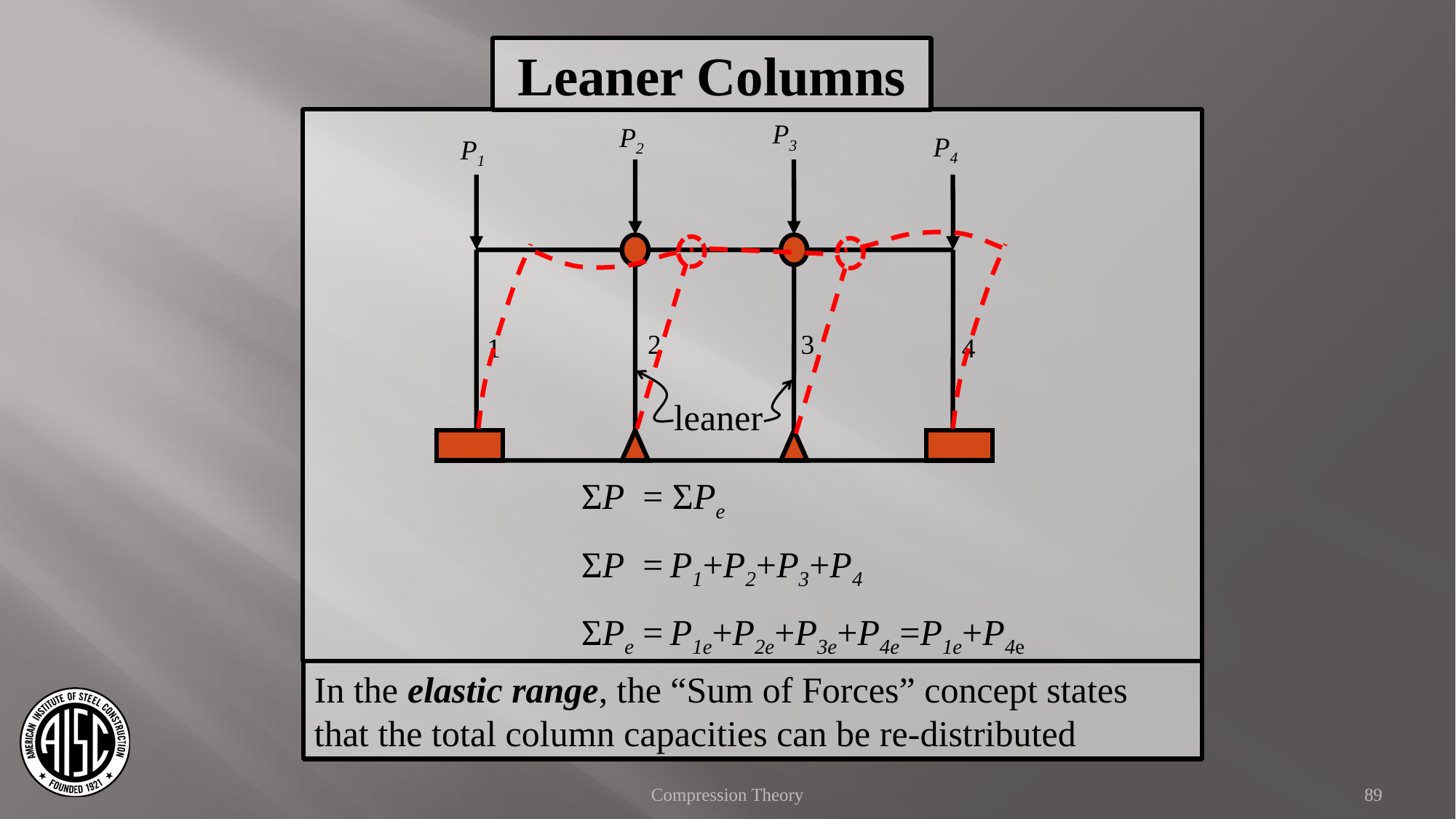

Leaner Columns

P3
P2
P4
P1

2
3
1
4

leaner

ΣP 	= ΣPe
ΣP	=	P1+P2+P3+P4
ΣPe	=	P1e+P2e+P3e+P4e=P1e+P4e
In the elastic range, the “Sum of Forces” concept states that the total column capacities can be re-distributed
Compression Theory
89